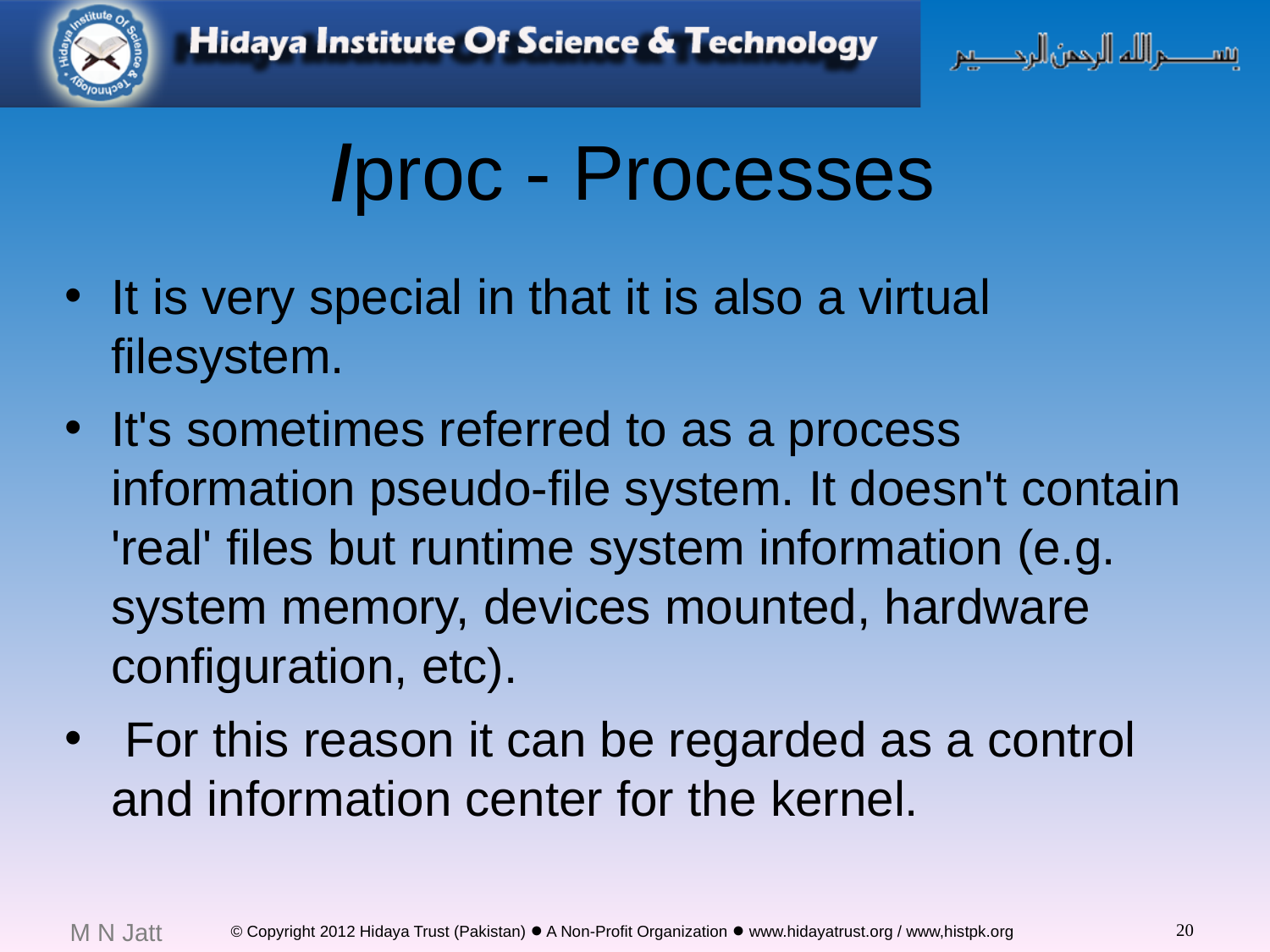

# /proc - Processes
It is very special in that it is also a virtual filesystem.
It's sometimes referred to as a process information pseudo-file system. It doesn't contain 'real' files but runtime system information (e.g. system memory, devices mounted, hardware configuration, etc).
 For this reason it can be regarded as a control and information center for the kernel.

20